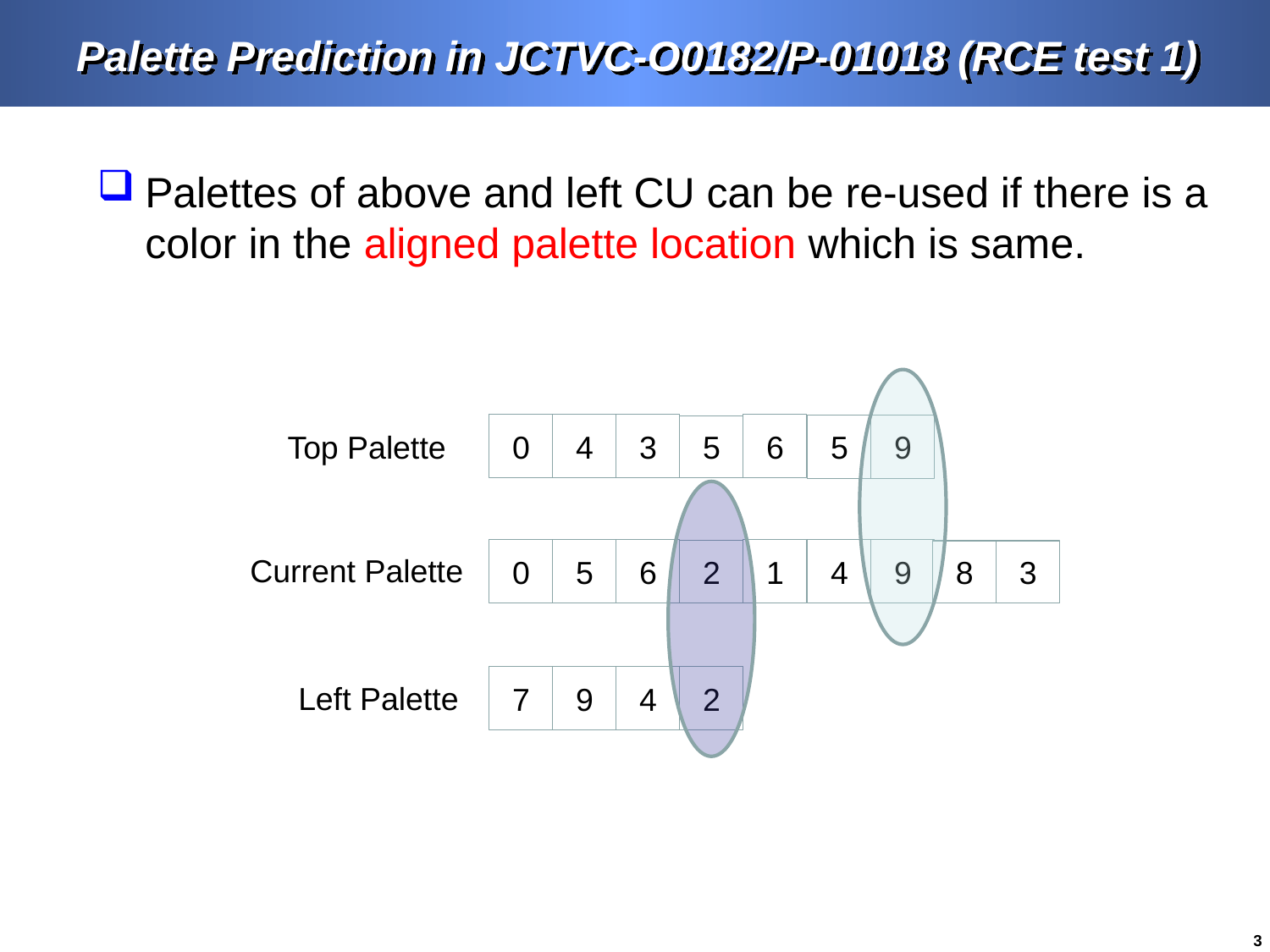

# Palette Prediction in JCTVC-O0182/P-01018 (RCE test 1)
Palettes of above and left CU can be re-used if there is a color in the aligned palette location which is same.

0
4
3
6
5
9
5
Top Palette

0
5
6
1
4
9
2
8
3
Current Palette
7
9
4
2
Left Palette
3